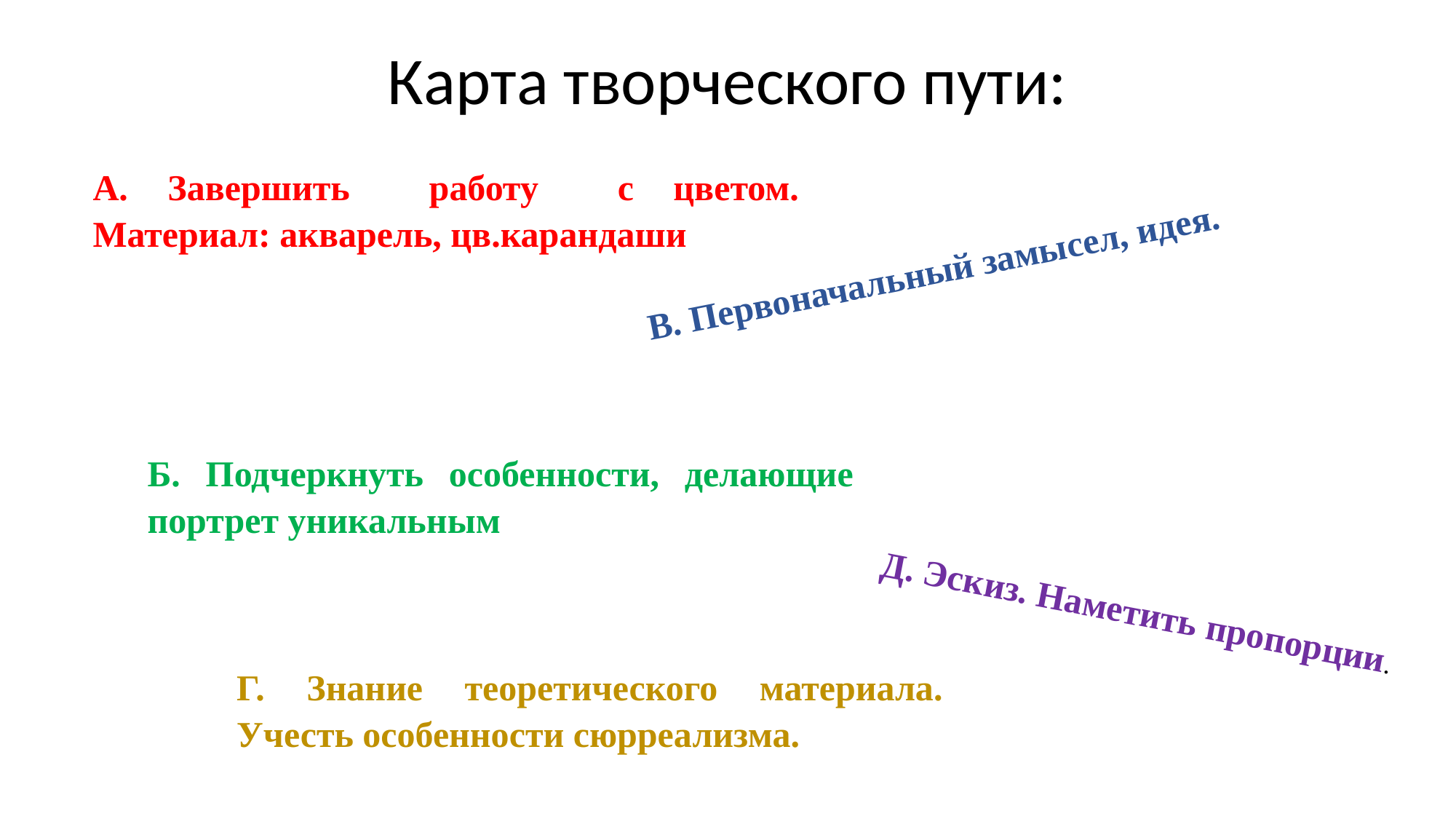

# Карта творческого пути:
А. Завершить  работу  с цветом. Материал: акварель, цв.карандаши

В. Первоначальный замысел, идея.
Б. Подчеркнуть особенности, делающие портрет уникальным
Д. Эскиз. Наметить пропорции.
Г. Знание теоретического материала. Учесть особенности сюрреализма.